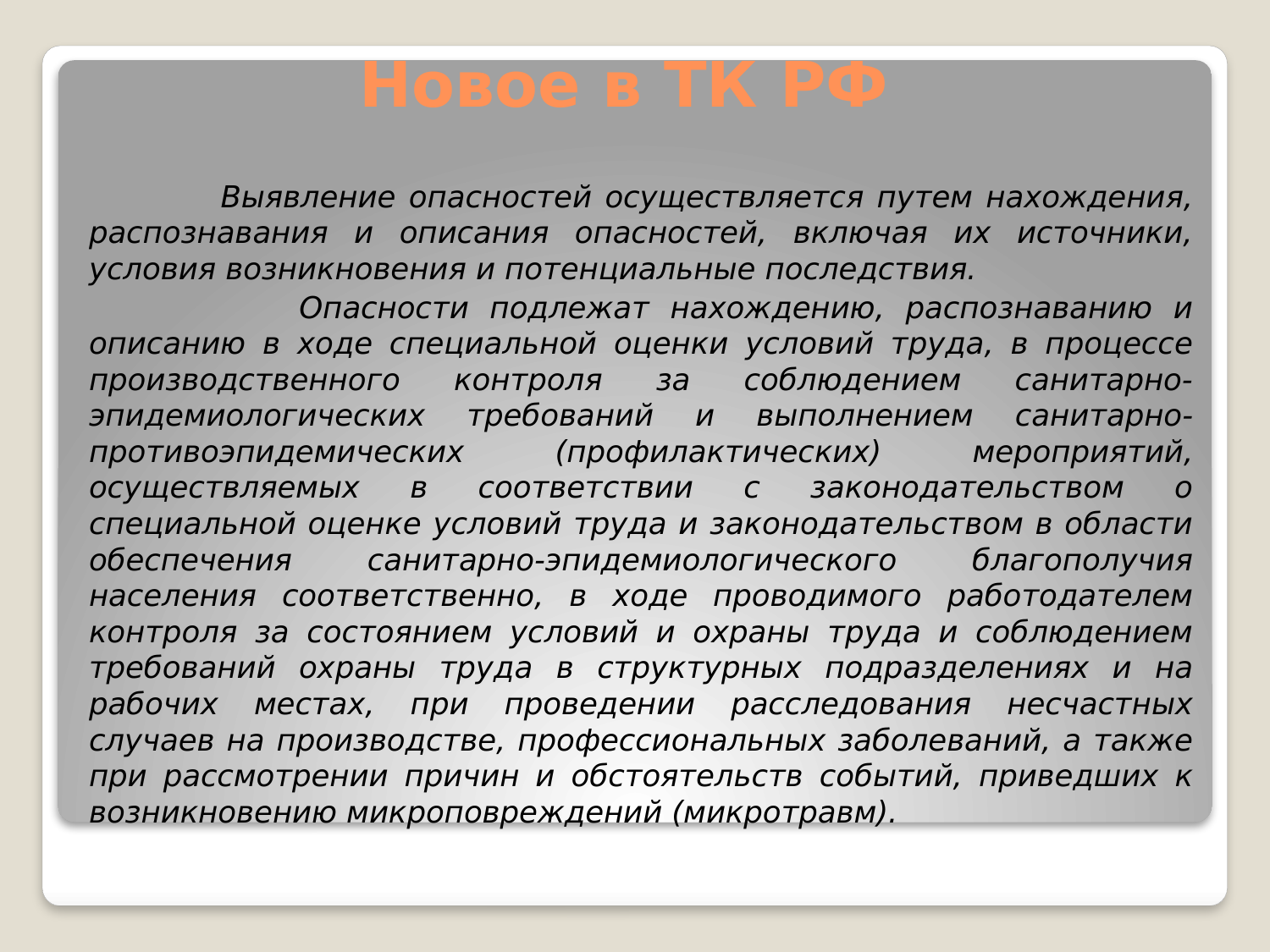

# Новое в ТК РФ

          Выявление опасностей осуществляется путем нахождения, распознавания и описания опасностей, включая их источники, условия возникновения и потенциальные последствия.
          Опасности подлежат нахождению, распознаванию и описанию в ходе специальной оценки условий труда, в процессе производственного контроля за соблюдением санитарно-эпидемиологических требований и выполнением санитарно-противоэпидемических (профилактических) мероприятий, осуществляемых в соответствии с законодательством о специальной оценке условий труда и законодательством в области обеспечения санитарно-эпидемиологического благополучия населения соответственно, в ходе проводимого работодателем контроля за состоянием условий и охраны труда и соблюдением требований охраны труда в структурных подразделениях и на рабочих местах, при проведении расследования несчастных случаев на производстве, профессиональных заболеваний, а также при рассмотрении причин и обстоятельств событий, приведших к возникновению микроповреждений (микротравм).